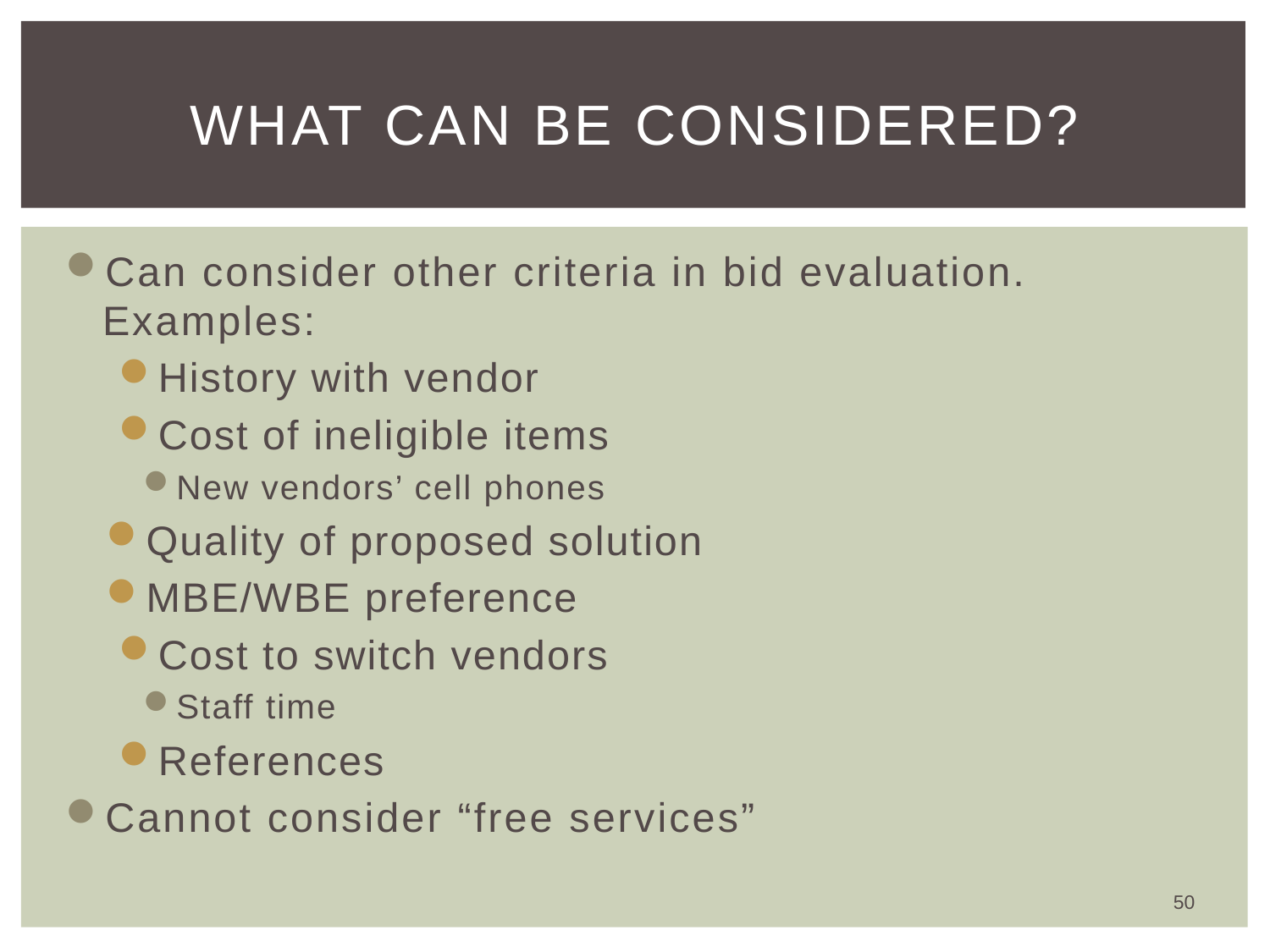

# What can be considered?
Can consider other criteria in bid evaluation.  Examples:
History with vendor
Cost of ineligible items
New vendors’ cell phones
Quality of proposed solution
MBE/WBE preference
Cost to switch vendors
Staff time
References
Cannot consider “free services”
50